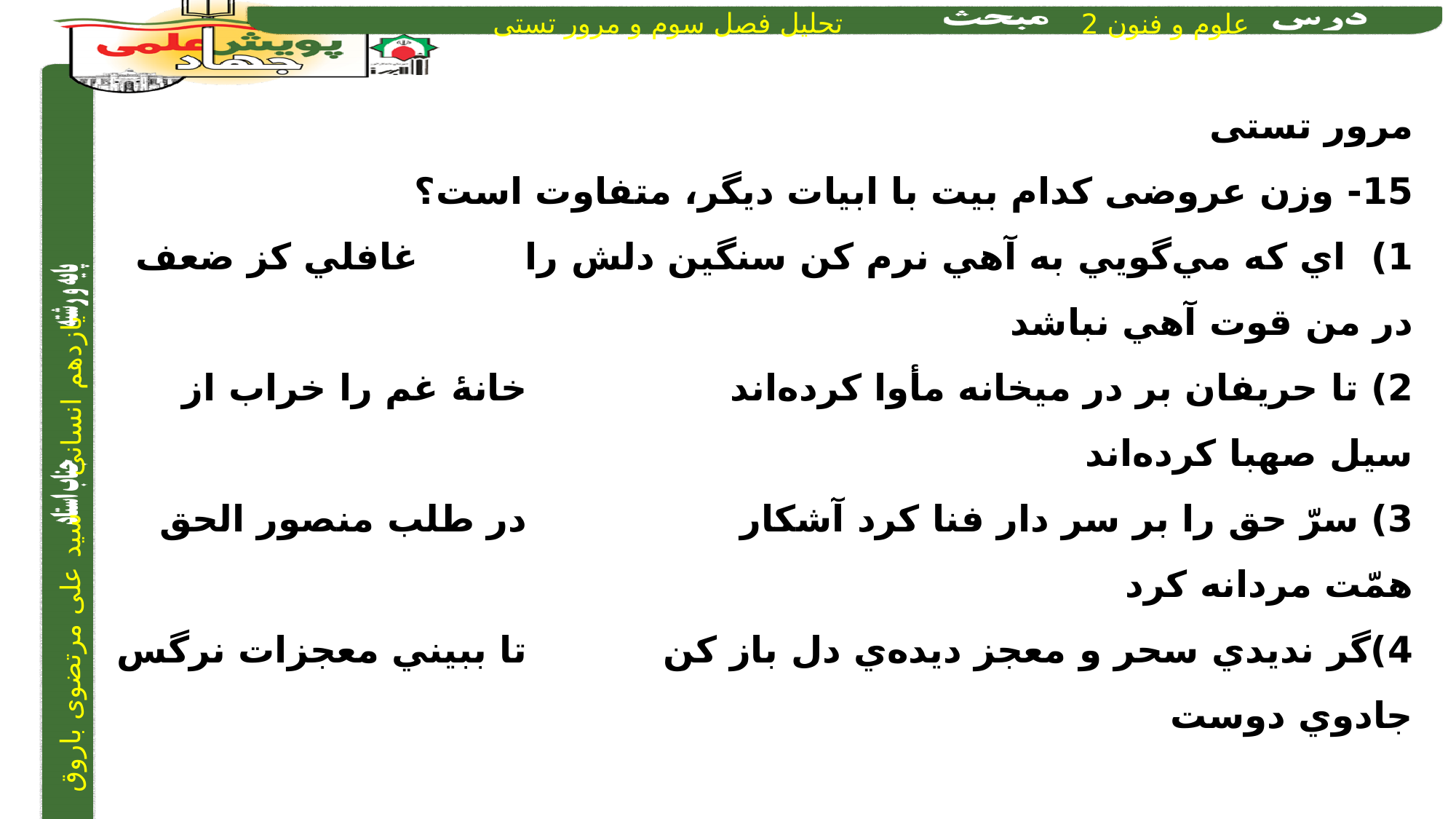

مرور تستی
15- وزن عروضی کدام بیت با ابیات دیگر، متفاوت است؟
1)  اي كه مي‌گويي به آهي نرم كن سنگين دلش را	 	 غافلي كز ضعف در من قوت آهي نباشد
2) تا حريفان بر در ميخانه مأوا كرده‌اند	 		 خانۀ غم را خراب از سيل صهبا كرده‌اند
3) سرّ حق را بر سر دار فنا كرد آشكار	 		 در طلب منصور الحق همّت مردانه كرد
4)گر نديدي سحر و معجز ديده‌ي دل باز كن	 		 تا ببيني معجزات نرگس جادوي دوست

1